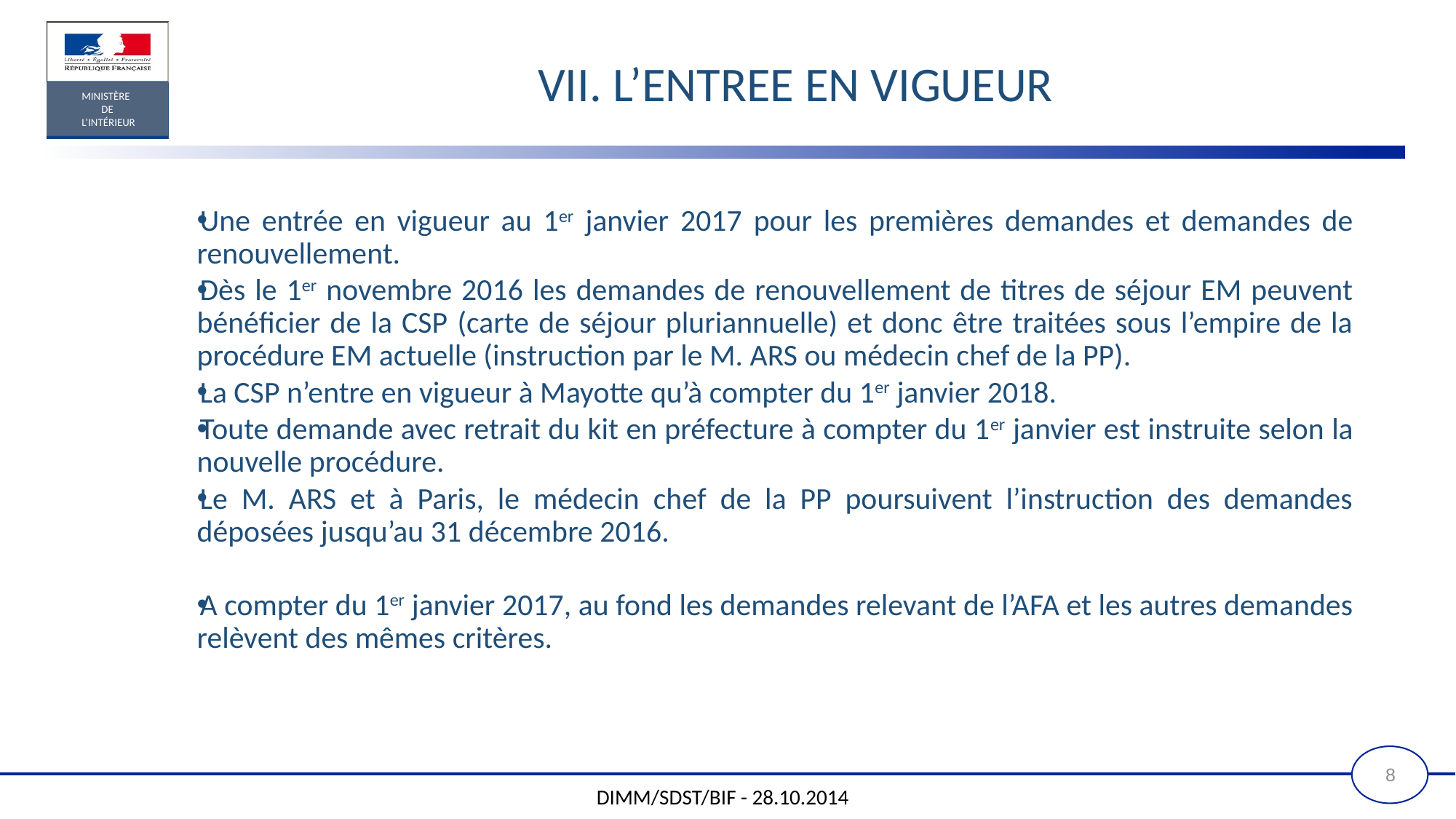

# VII. L’ENTREE EN VIGUEUR
Une entrée en vigueur au 1er janvier 2017 pour les premières demandes et demandes de renouvellement.
Dès le 1er novembre 2016 les demandes de renouvellement de titres de séjour EM peuvent bénéficier de la CSP (carte de séjour pluriannuelle) et donc être traitées sous l’empire de la procédure EM actuelle (instruction par le M. ARS ou médecin chef de la PP).
La CSP n’entre en vigueur à Mayotte qu’à compter du 1er janvier 2018.
Toute demande avec retrait du kit en préfecture à compter du 1er janvier est instruite selon la nouvelle procédure.
Le M. ARS et à Paris, le médecin chef de la PP poursuivent l’instruction des demandes déposées jusqu’au 31 décembre 2016.

A compter du 1er janvier 2017, au fond les demandes relevant de l’AFA et les autres demandes relèvent des mêmes critères.

8